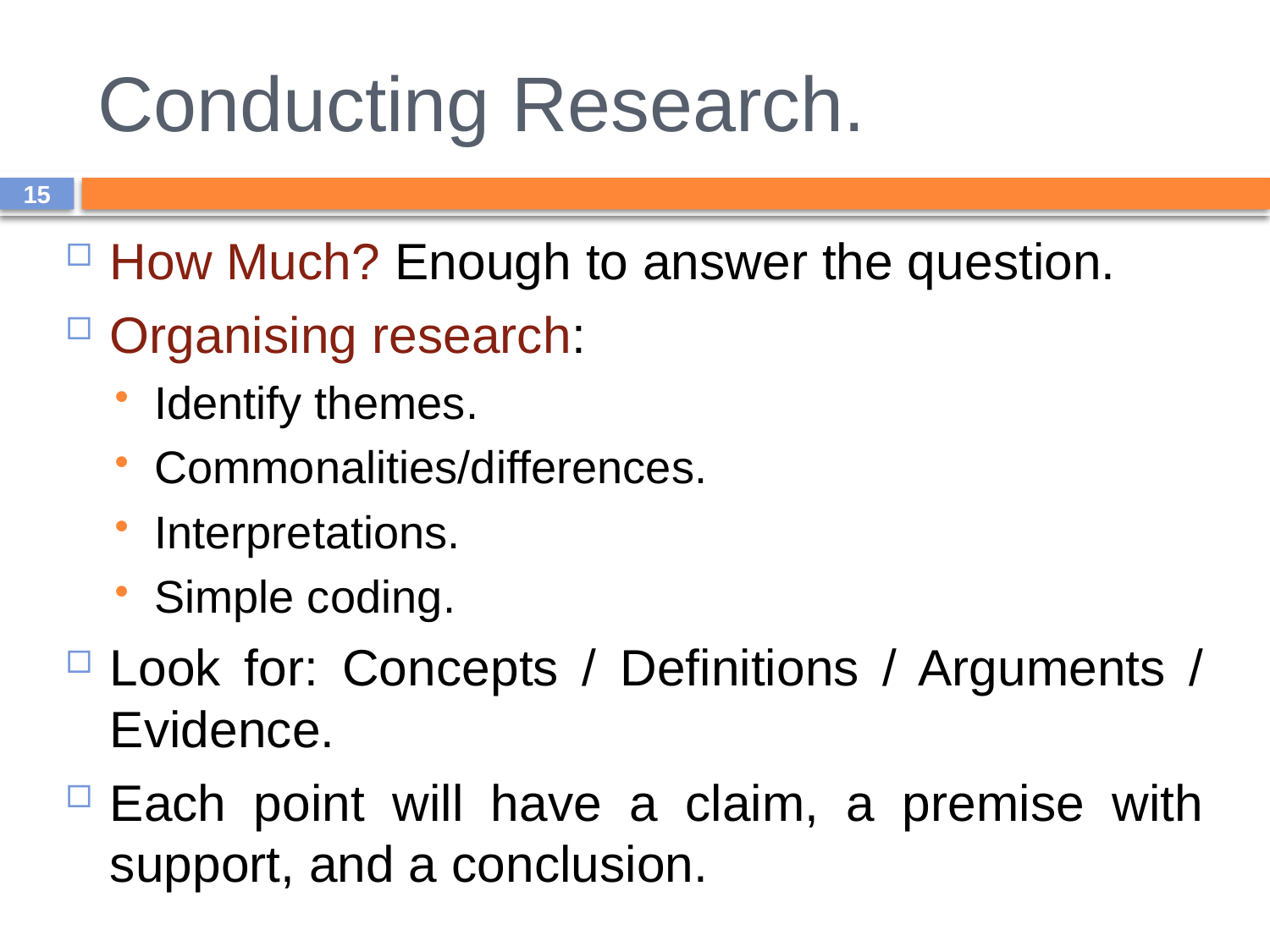

# Conducting Research.
15
How Much? Enough to answer the question.
Organising research:
Identify themes.
Commonalities/differences.
Interpretations.
Simple coding.
Look for: Concepts / Definitions / Arguments / Evidence.
Each point will have a claim, a premise with support, and a conclusion.